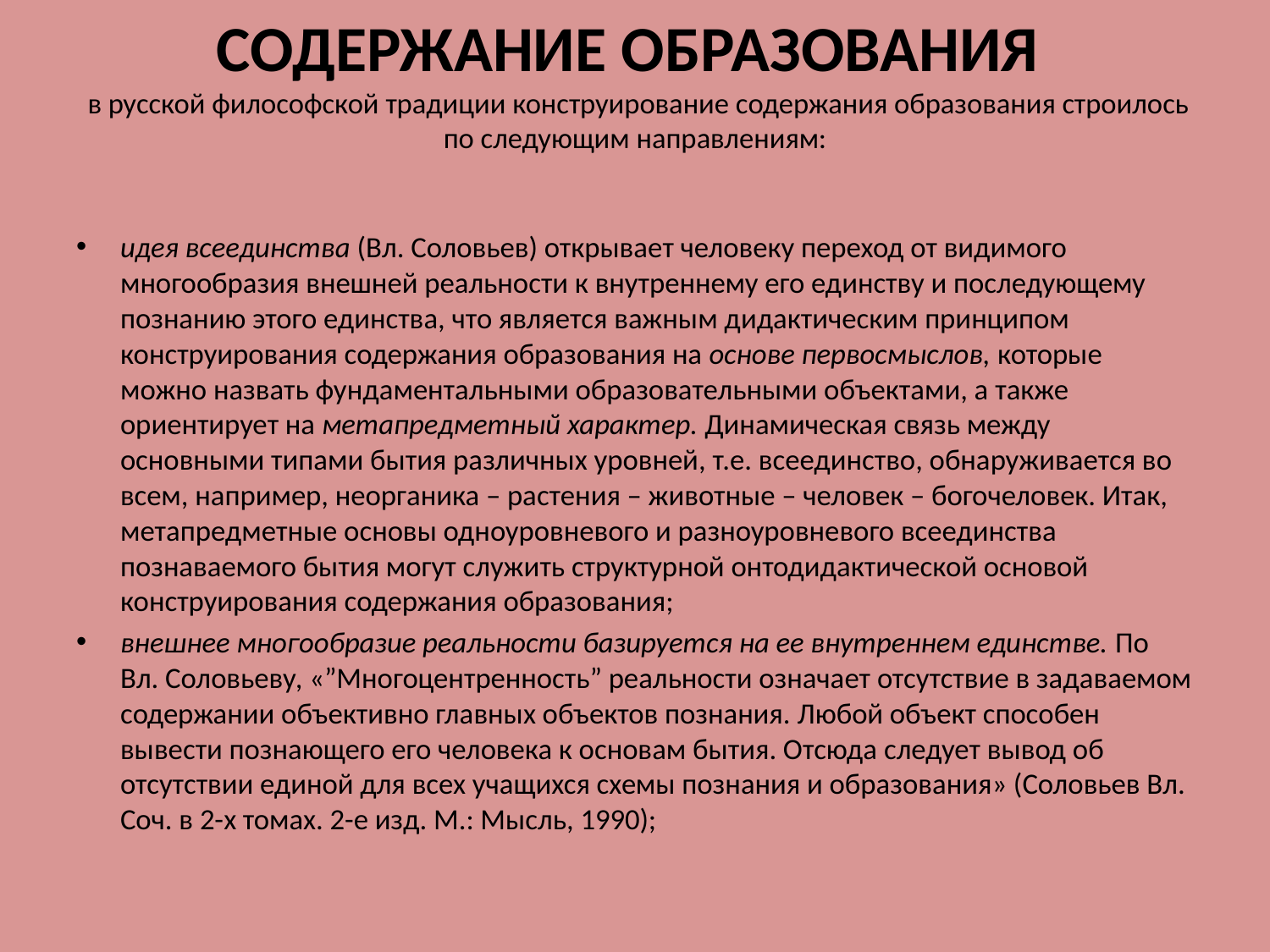

# СОДЕРЖАНИЕ ОБРАЗОВАНИЯ в русской философской традиции конструирование содержания образования строилось по следующим направлениям:
идея всеединства (Вл. Соловьев) открывает человеку переход от видимого многообразия внешней реальности к внутреннему его единству и последующему познанию этого единства, что является важным дидактическим принципом конструирования содержания образования на основе первосмыслов, которые можно назвать фундаментальными образовательными объектами, а также ориентирует на метапредметный характер. Динамическая связь между основными типами бытия различных уровней, т.е. всеединство, обнаруживается во всем, например, неорганика – растения – животные – человек – богочеловек. Итак, метапредметные основы одноуровневого и разноуровневого всеединства познаваемого бытия могут служить структурной онтодидактической основой конструирования содержания образования;
внешнее многообразие реальности базируется на ее внутреннем единстве. По Вл. Соловьеву, «”Многоцентренность” реальности означает отсутствие в задаваемом содержании объективно главных объектов познания. Любой объект способен вывести познающего его человека к основам бытия. Отсюда следует вывод об отсутствии единой для всех учащихся схемы познания и образования» (Соловьев Вл. Соч. в 2-х томах. 2-е изд. М.: Мысль, 1990);